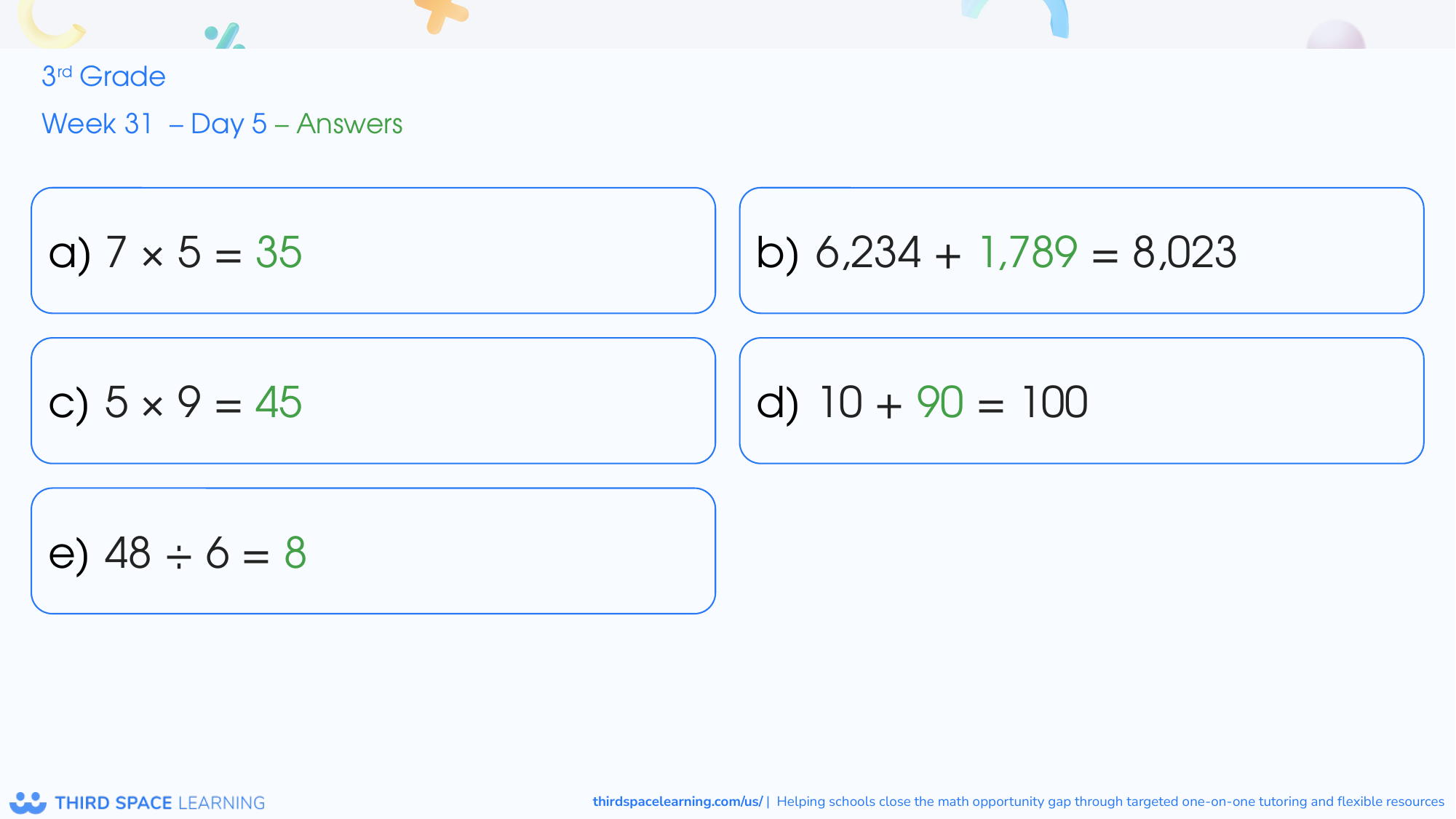

3rd Grade
Week 31  – Day 5 – Answers
7 × 5 = 35
6,234 + 1,789 = 8,023
5 × 9 = 45
10 + 90 = 100
48 ÷ 6 = 8